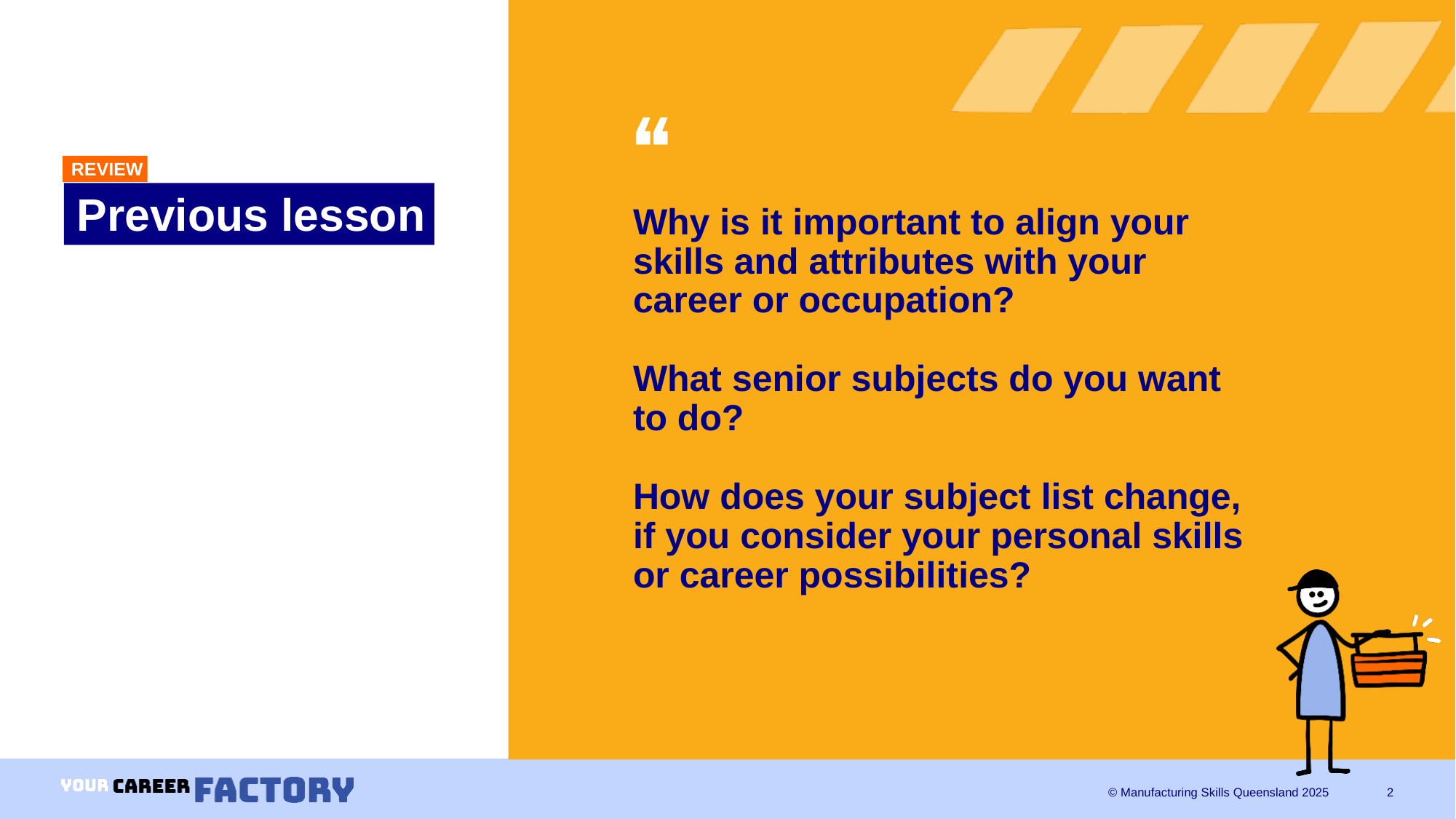

REVIEW
Previous lesson
# Why is it important to align your skills and attributes with your career or occupation? What senior subjects do you want to do? How does your subject list change, if you consider your personal skills or career possibilities?